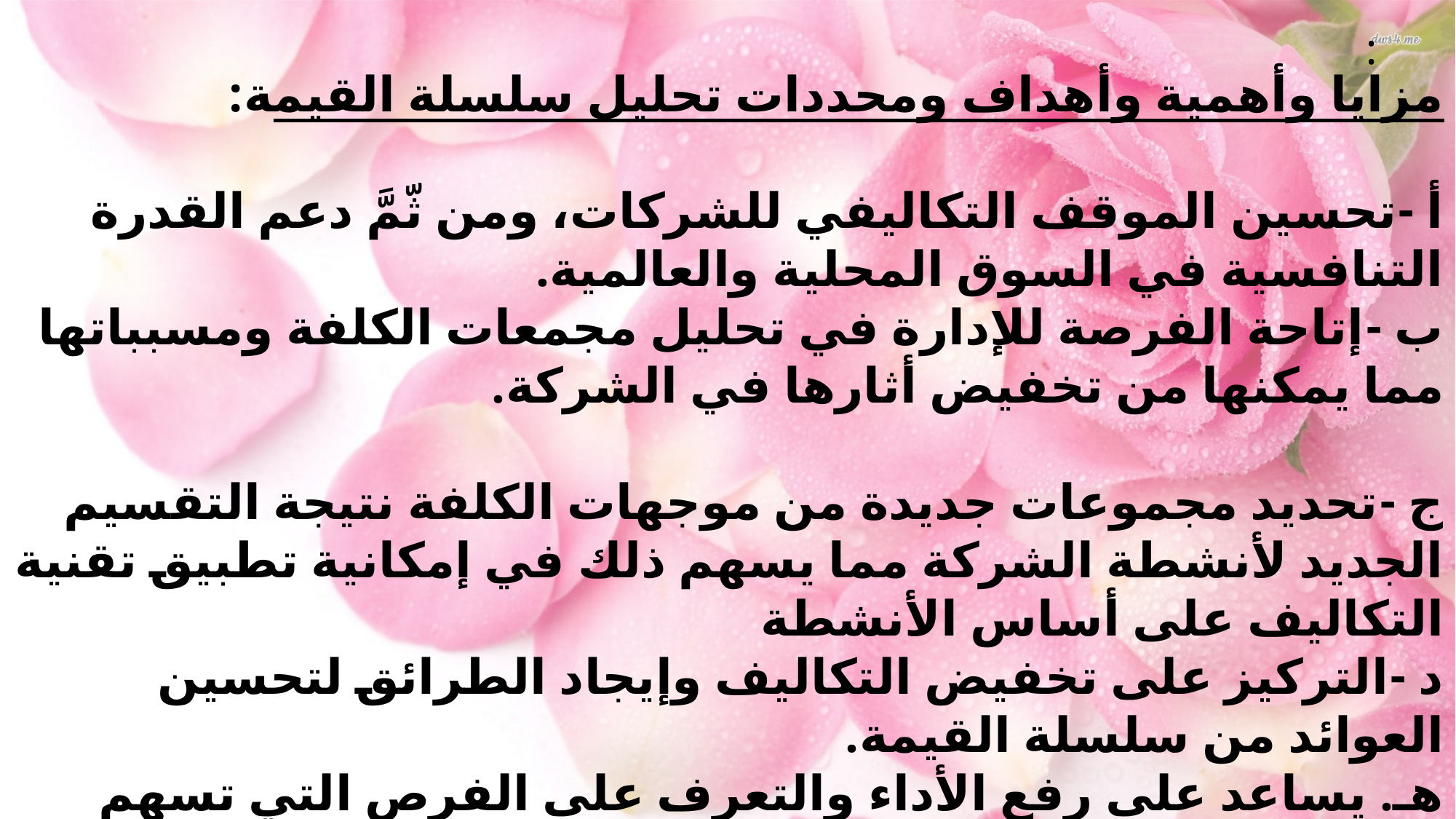

مزايا وأهمية وأهداف ومحددات تحليل سلسلة القيمة:

أ -تحسين الموقف التكاليفي للشركات، ومن ثّمَّ دعم القدرة التنافسية في السوق المحلية والعالمية.
ب -إتاحة الفرصة للإدارة في تحليل مجمعات الكلفة ومسبباتها مما يمكنها من تخفيض أثارها في الشركة.
‌ج -تحديد مجموعات جديدة من موجهات الكلفة نتيجة التقسيم الجديد لأنشطة الشركة مما يسهم ذلك في إمكانية تطبيق تقنية التكاليف على أساس الأنشطة
‌د -التركيز على تخفيض التكاليف وإيجاد الطرائق لتحسين العوائد من سلسلة القيمة.
هـ. يساعد على رفع الأداء والتعرف على الفرص التي تسهم في تطوير العمل.
: